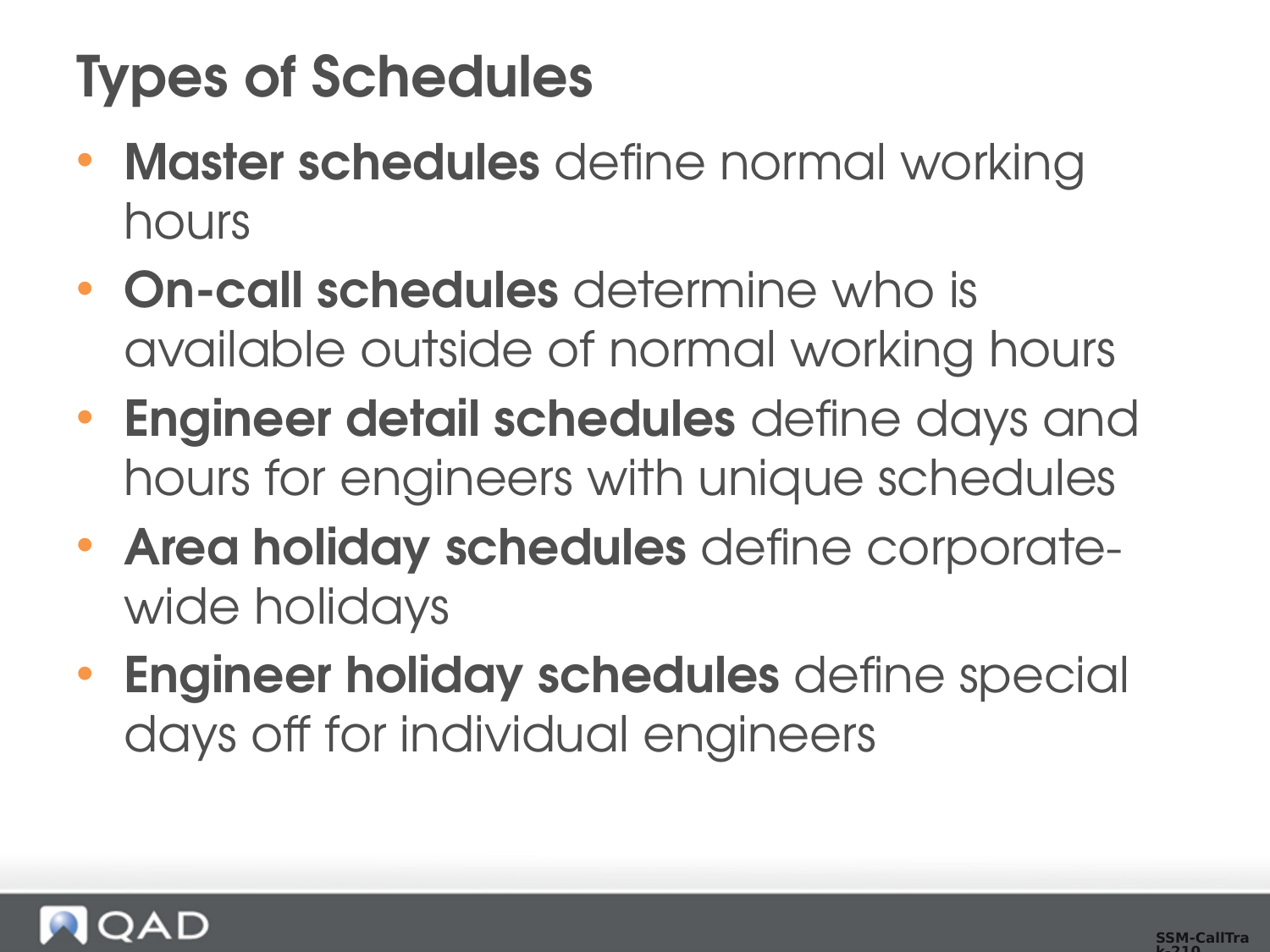

# Types of Schedules
Master schedules define normal working hours
On-call schedules determine who is available outside of normal working hours
Engineer detail schedules define days and hours for engineers with unique schedules
Area holiday schedules define corporate-wide holidays
Engineer holiday schedules define special days off for individual engineers

SSM-CallTrak-210